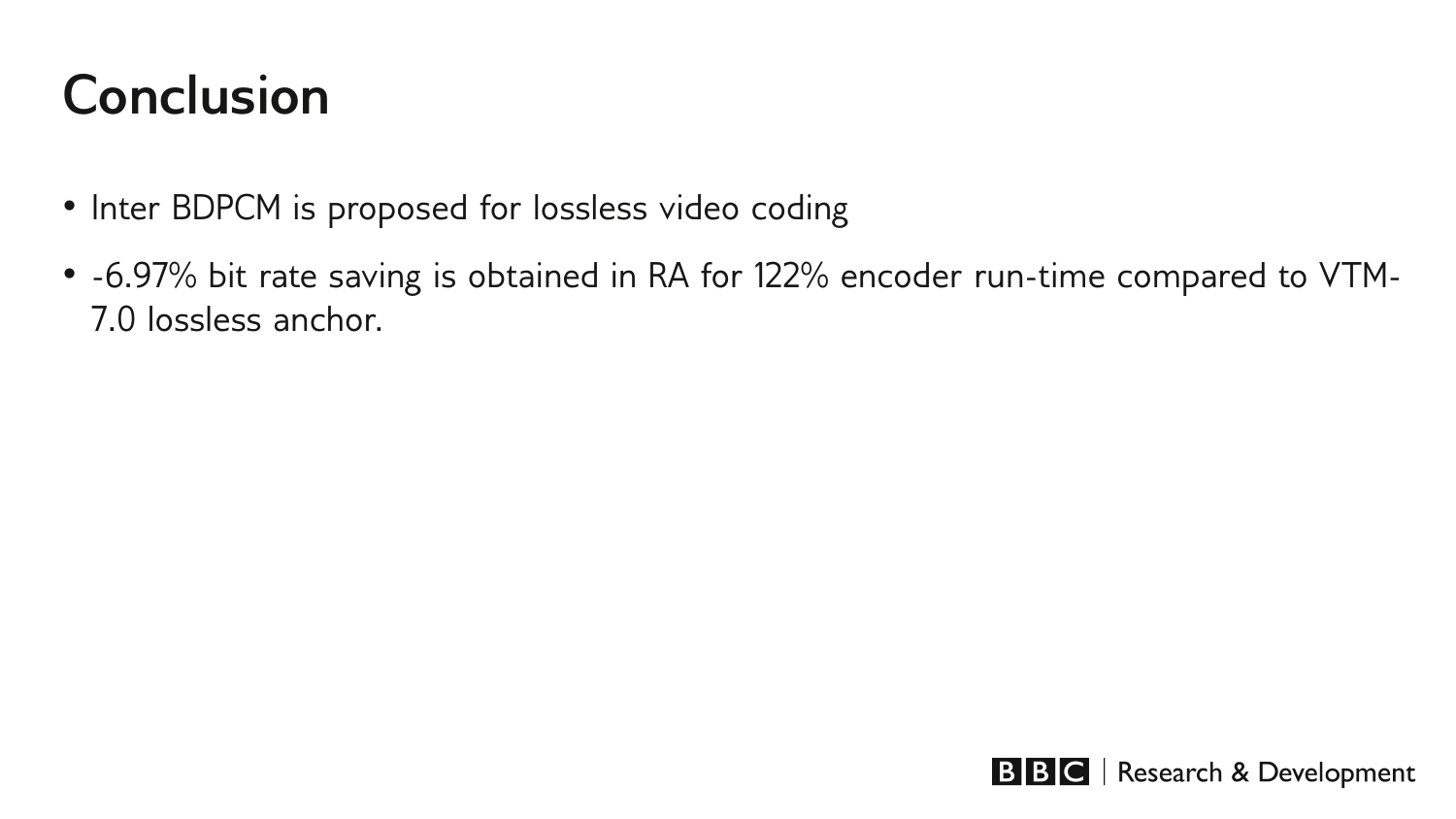

Conclusion
Inter BDPCM is proposed for lossless video coding
-6.97% bit rate saving is obtained in RA for 122% encoder run-time compared to VTM-7.0 lossless anchor.